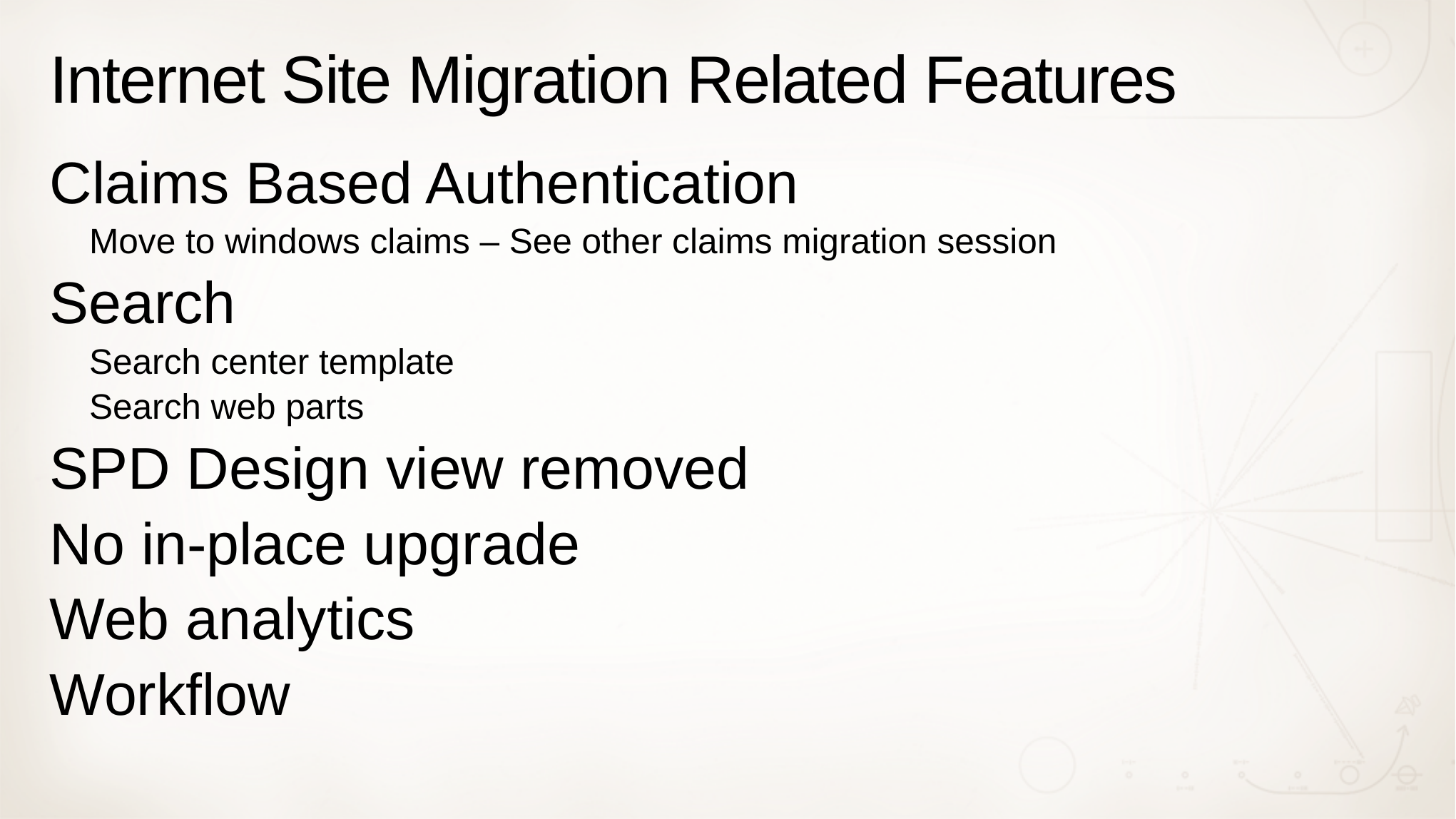

# Internet Site Migration Related Features
Claims Based Authentication
Move to windows claims – See other claims migration session
Search
Search center template
Search web parts
SPD Design view removed
No in-place upgrade
Web analytics
Workflow